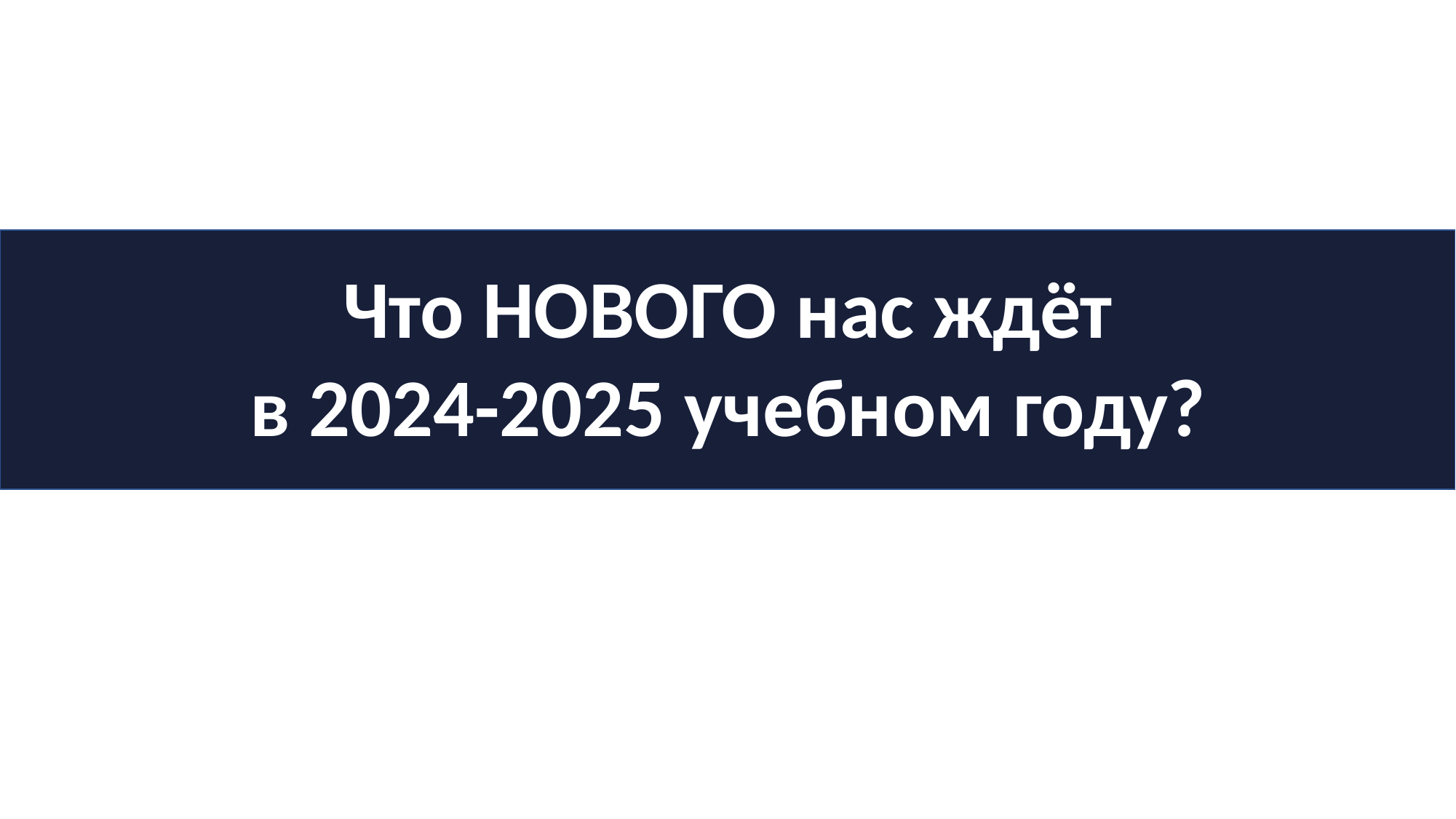

# Что НОВОГО нас ждёт
в 2024-2025 учебном году?